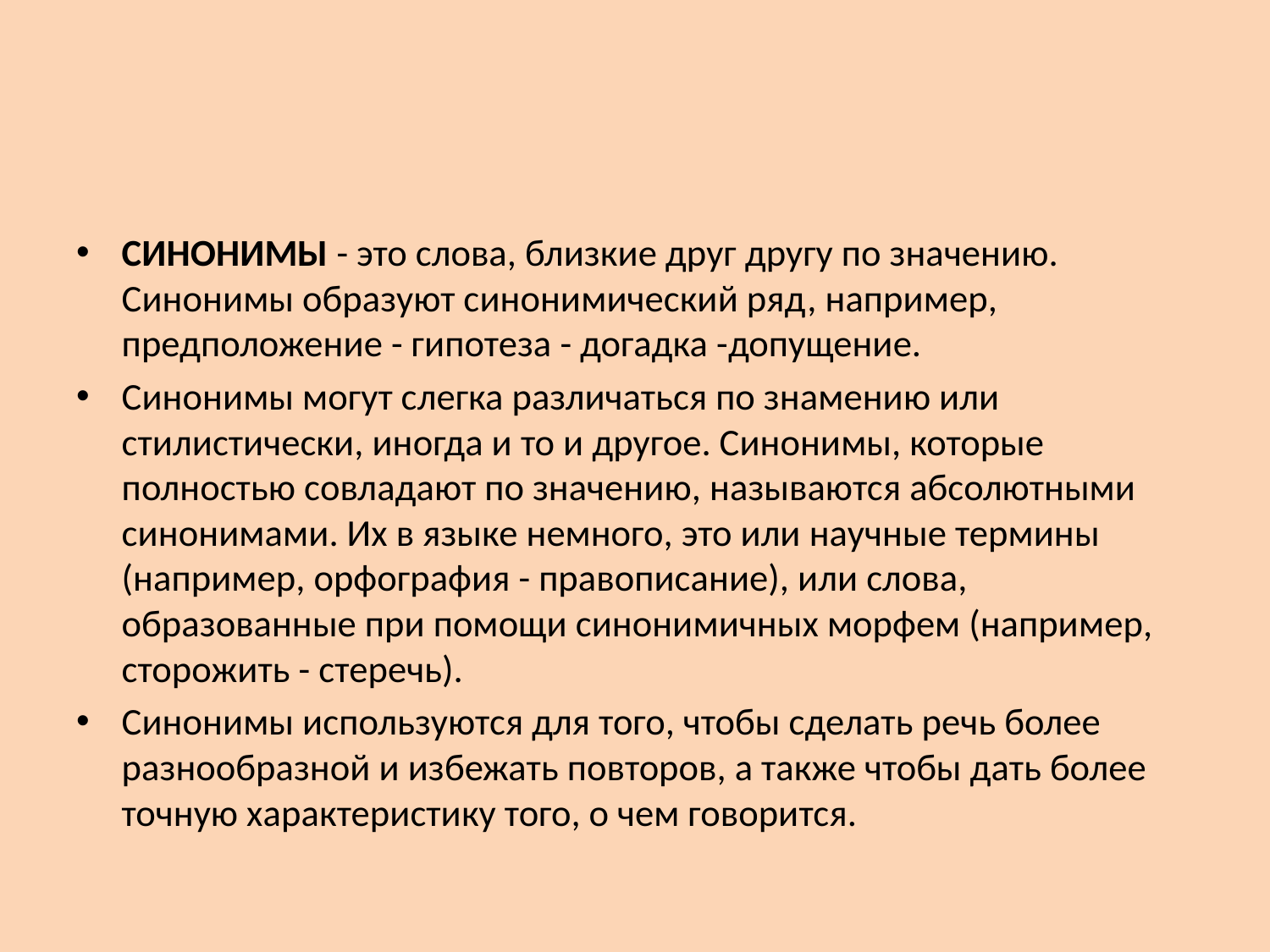

#
СИНОНИМЫ - это слова, близкие друг другу по значению. Синонимы образуют синонимический ряд, например, предположение - гипотеза - догадка -допущение.
Синонимы могут слегка различаться по знамению или стилистически, иногда и то и другое. Синонимы, которые полностью совладают по значению, называются абсолютными синонимами. Их в языке немного, это или научные термины (например, орфография - правописание), или слова, образованные при помощи синонимичных морфем (например, сторожить - стеречь).
Синонимы используются для того, чтобы сделать речь более разнообразной и избежать повторов, а также чтобы дать более точную характеристику того, о чем говорится.